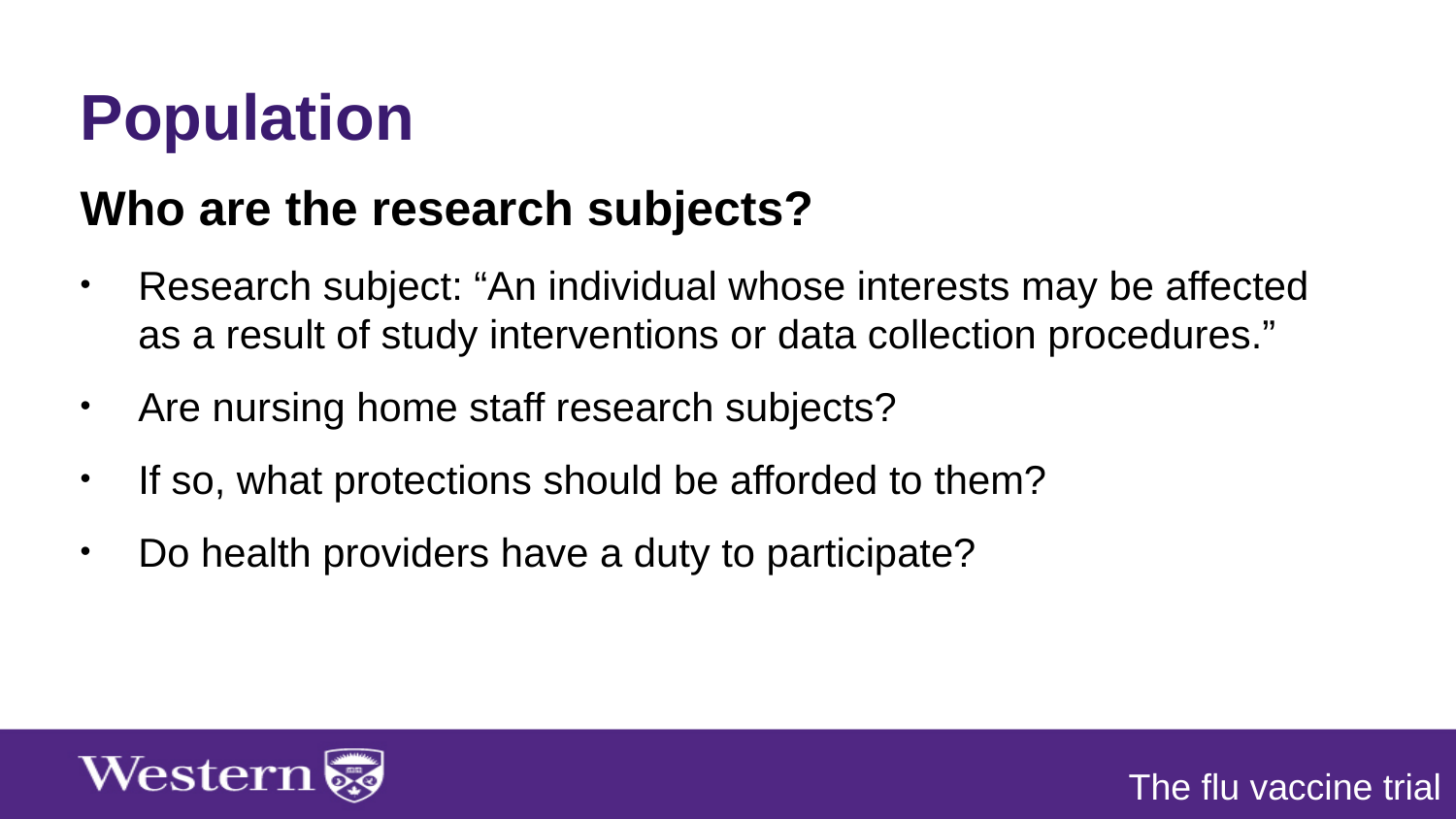

Population
Who are the research subjects?
Research subject: “An individual whose interests may be affected as a result of study interventions or data collection procedures.”
Are nursing home staff research subjects?
If so, what protections should be afforded to them?
Do health providers have a duty to participate?

The flu vaccine trial